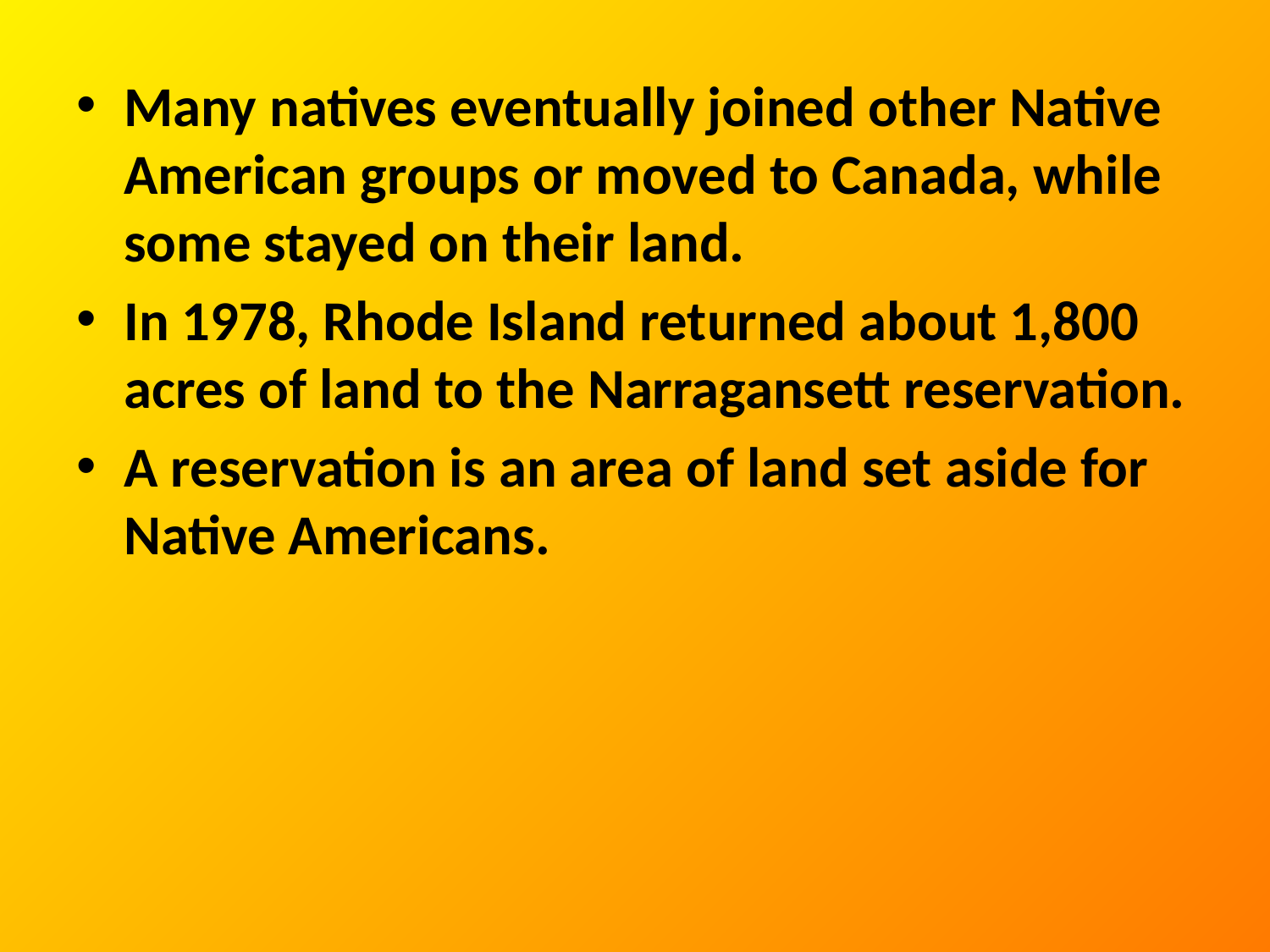

Many natives eventually joined other Native American groups or moved to Canada, while some stayed on their land.
In 1978, Rhode Island returned about 1,800 acres of land to the Narragansett reservation.
A reservation is an area of land set aside for Native Americans.